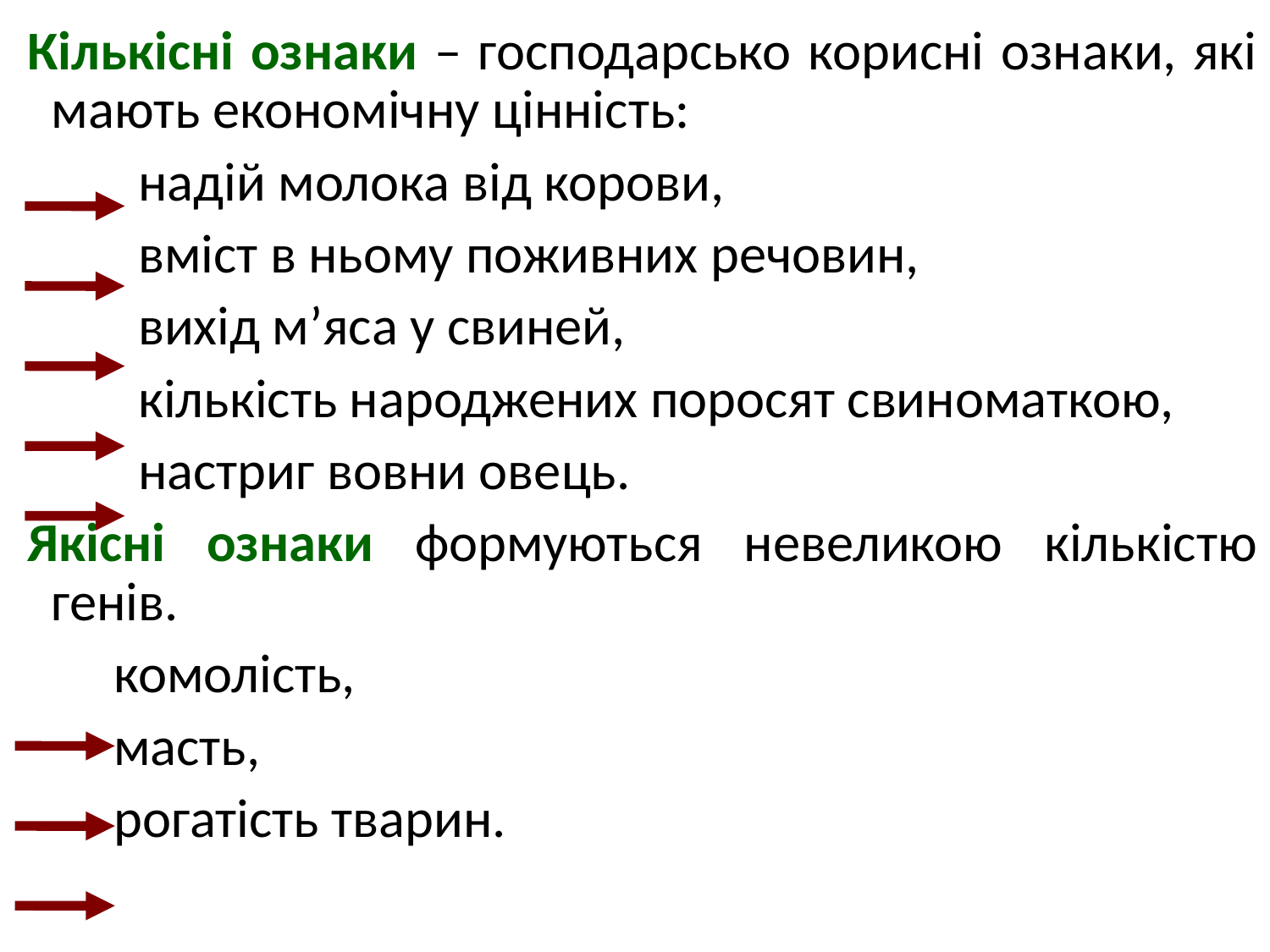

Кількісні ознаки – господарсько корисні ознаки, які мають економічну цінність:
         надій молока від корови,
         вміст в ньому поживних речовин,
         вихід м’яса у свиней,
         кількість народжених поросят свиноматкою,
         настриг вовни овець.
Якісні ознаки формуються невеликою кількістю генів.
       комолість,
       масть,
       рогатість тварин.